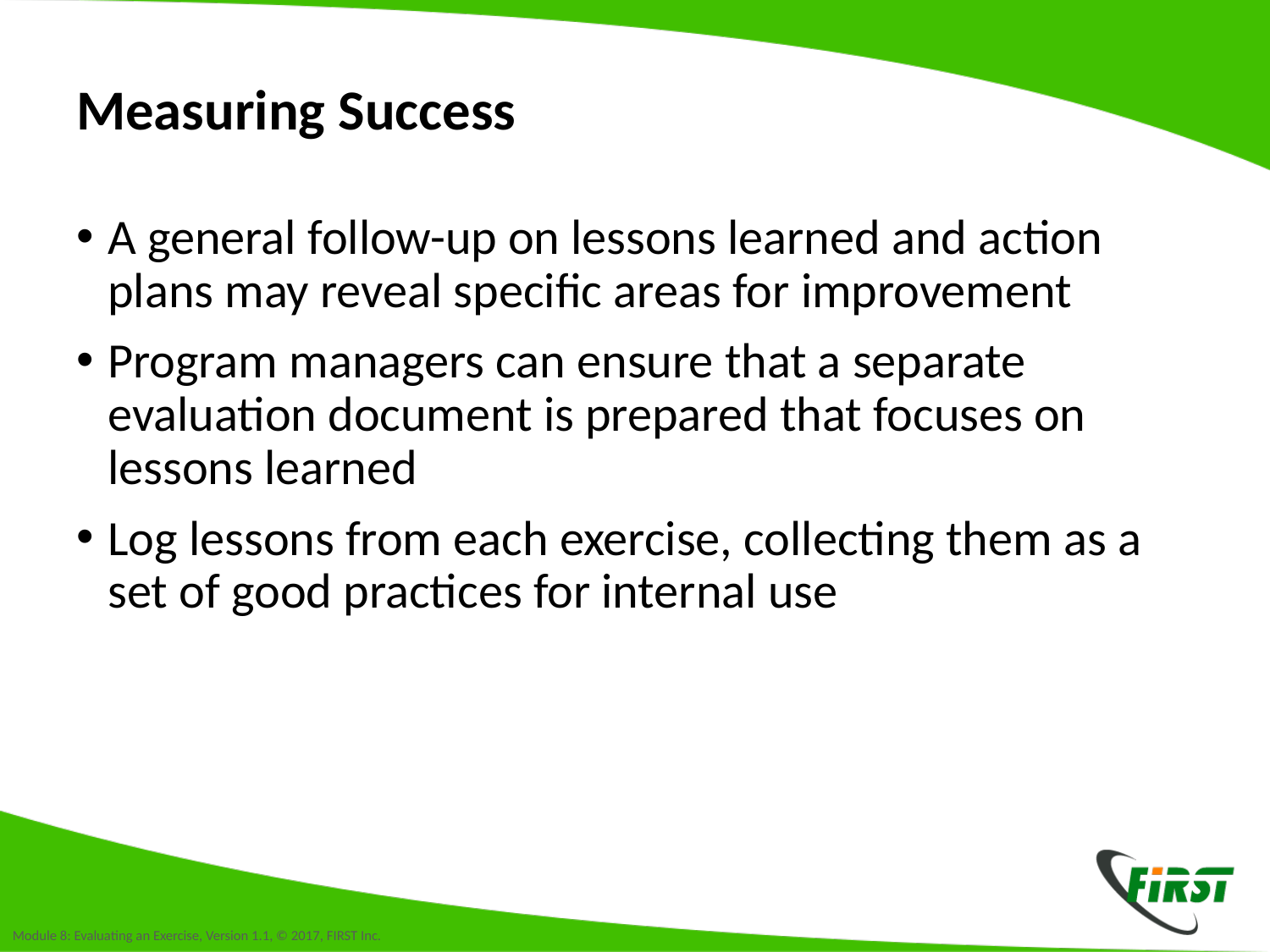

# Measuring Success
A general follow-up on lessons learned and action plans may reveal specific areas for improvement
Program managers can ensure that a separate evaluation document is prepared that focuses on lessons learned
Log lessons from each exercise, collecting them as a set of good practices for internal use